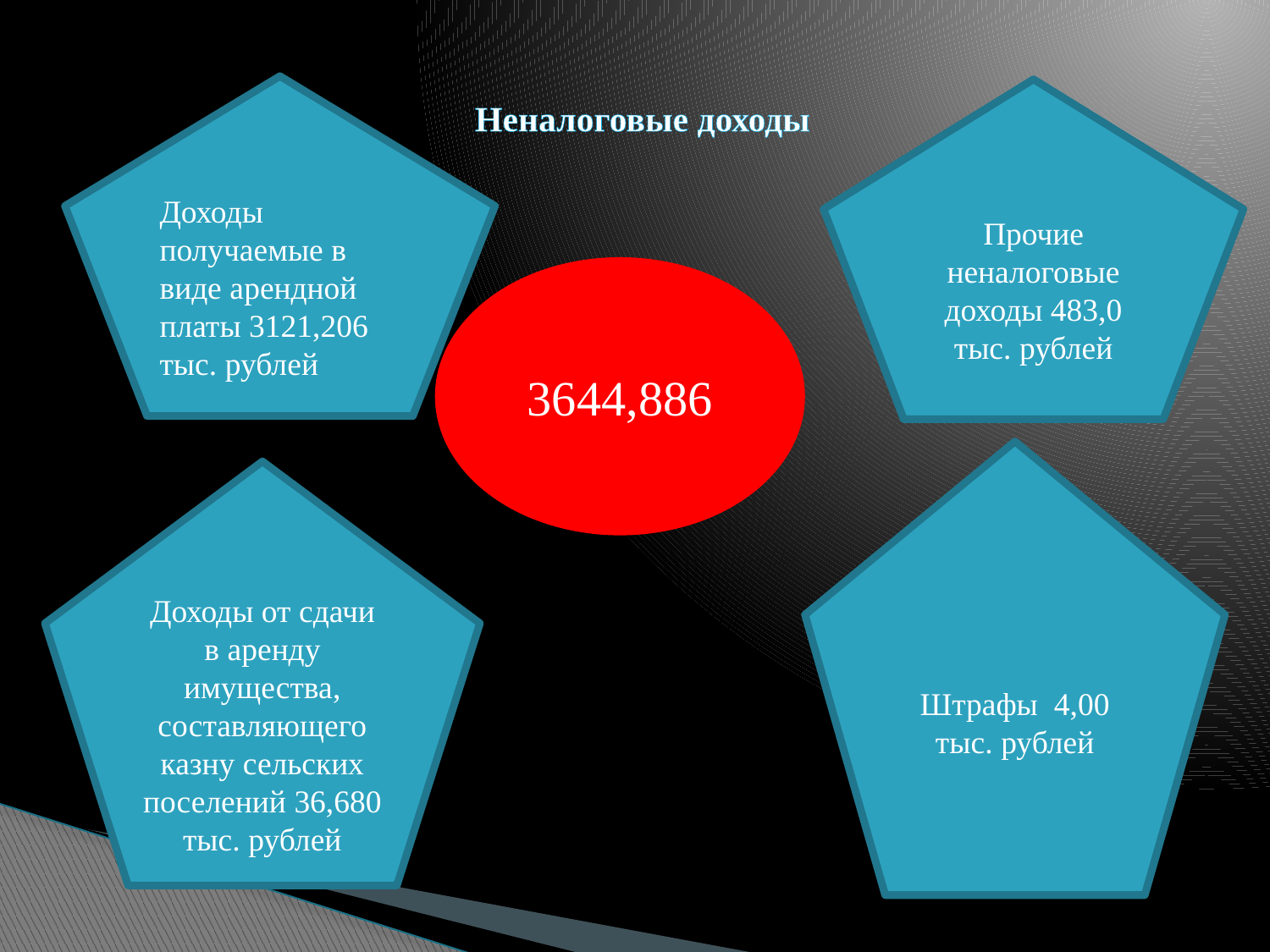

# Неналоговые доходы
Доходы получаемые в виде арендной платы 3121,206 тыс. рублей
Прочие неналоговые доходы 483,0 тыс. рублей
3644,886
Штрафы  4,00 тыс. рублей
Доходы от сдачи в аренду имущества, составляющего казну сельских поселений 36,680 тыс. рублей